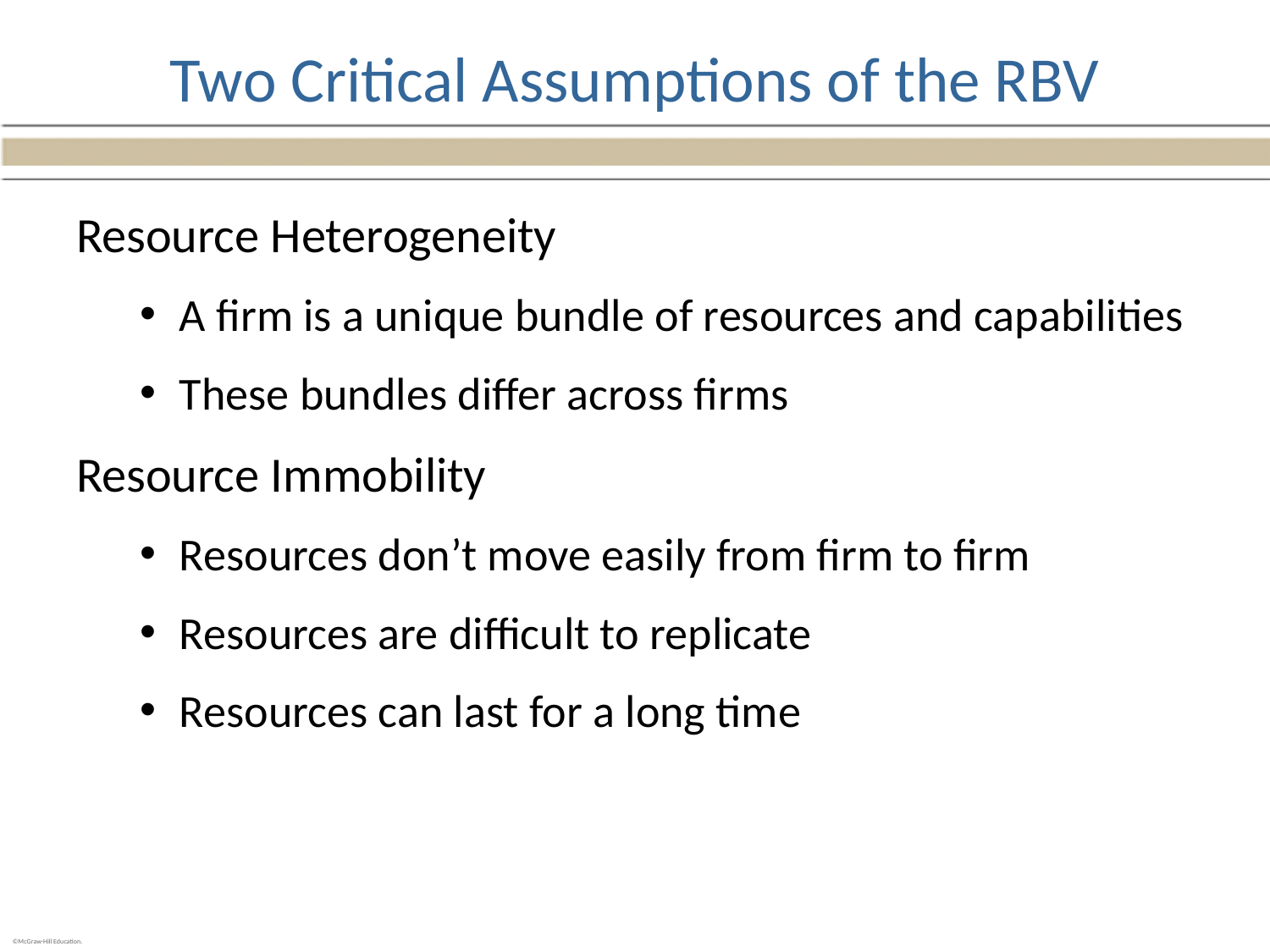

# Two Critical Assumptions of the RBV
Resource Heterogeneity
A firm is a unique bundle of resources and capabilities
These bundles differ across firms
Resource Immobility
Resources don’t move easily from firm to firm
Resources are difficult to replicate
Resources can last for a long time